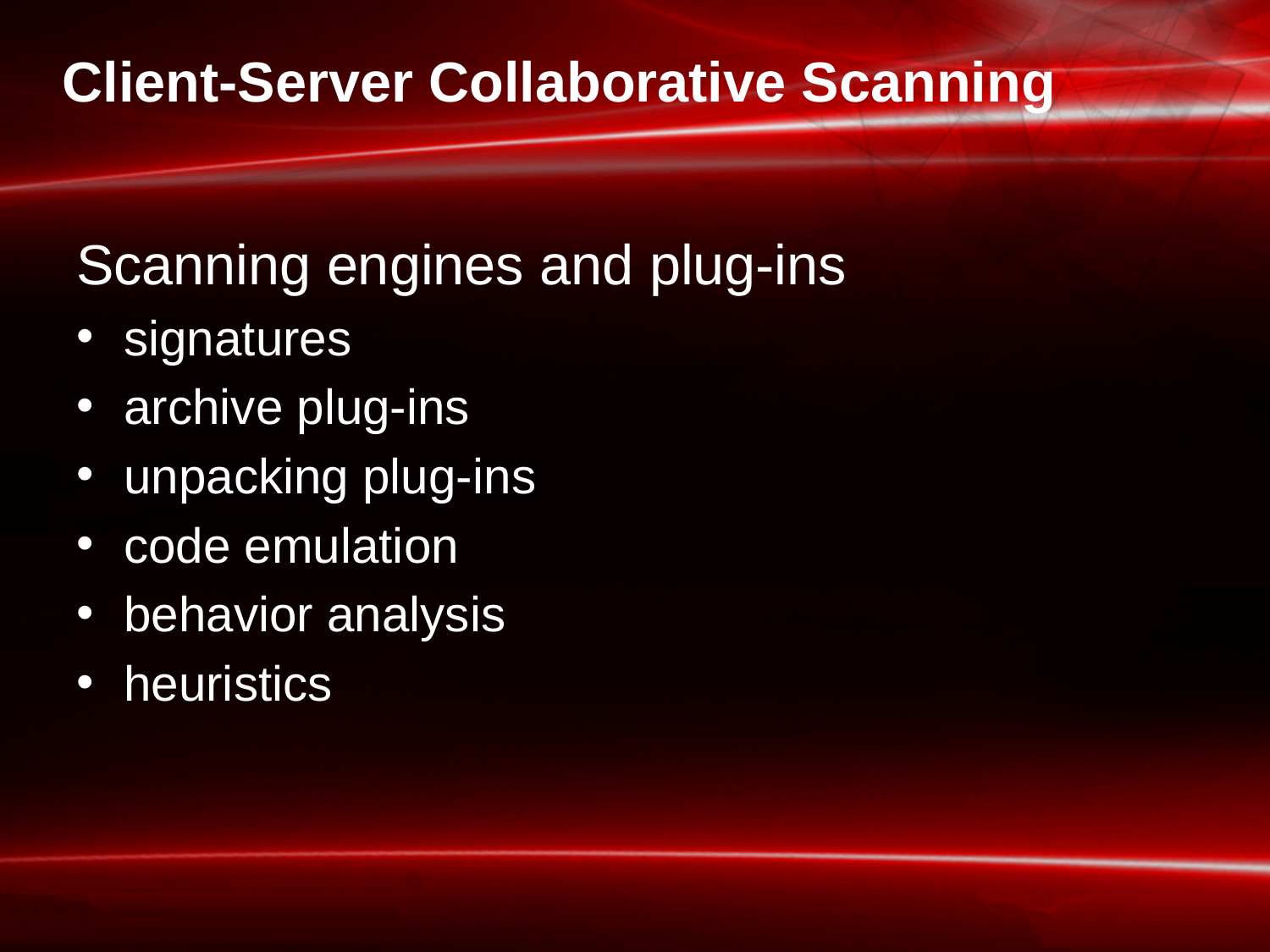

# Client-Server Collaborative Scanning
Scanning engines and plug-ins
signatures
archive plug-ins
unpacking plug-ins
code emulation
behavior analysis
heuristics